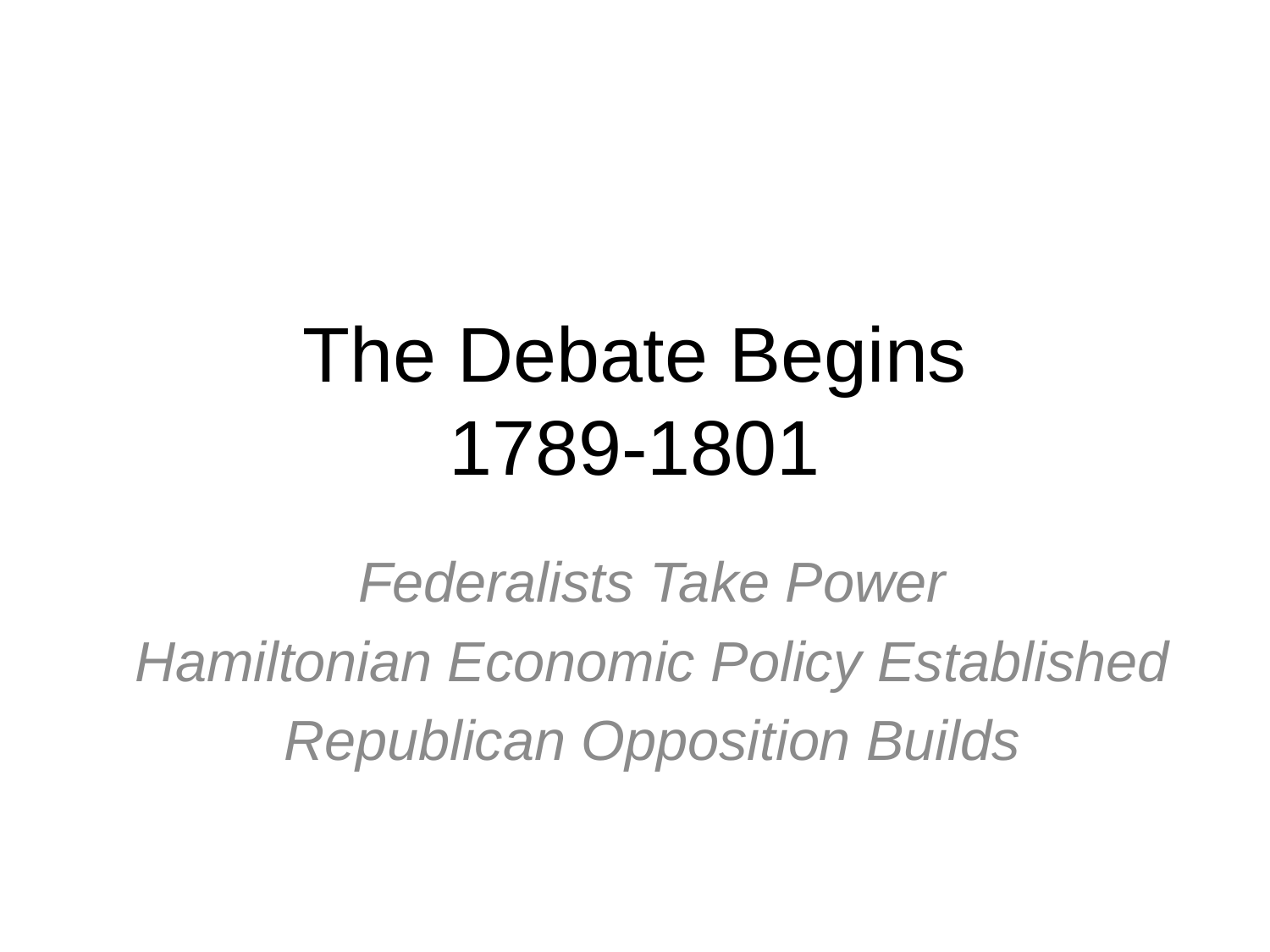

# The Debate Begins 1789-1801
Federalists Take Power
Hamiltonian Economic Policy Established
Republican Opposition Builds